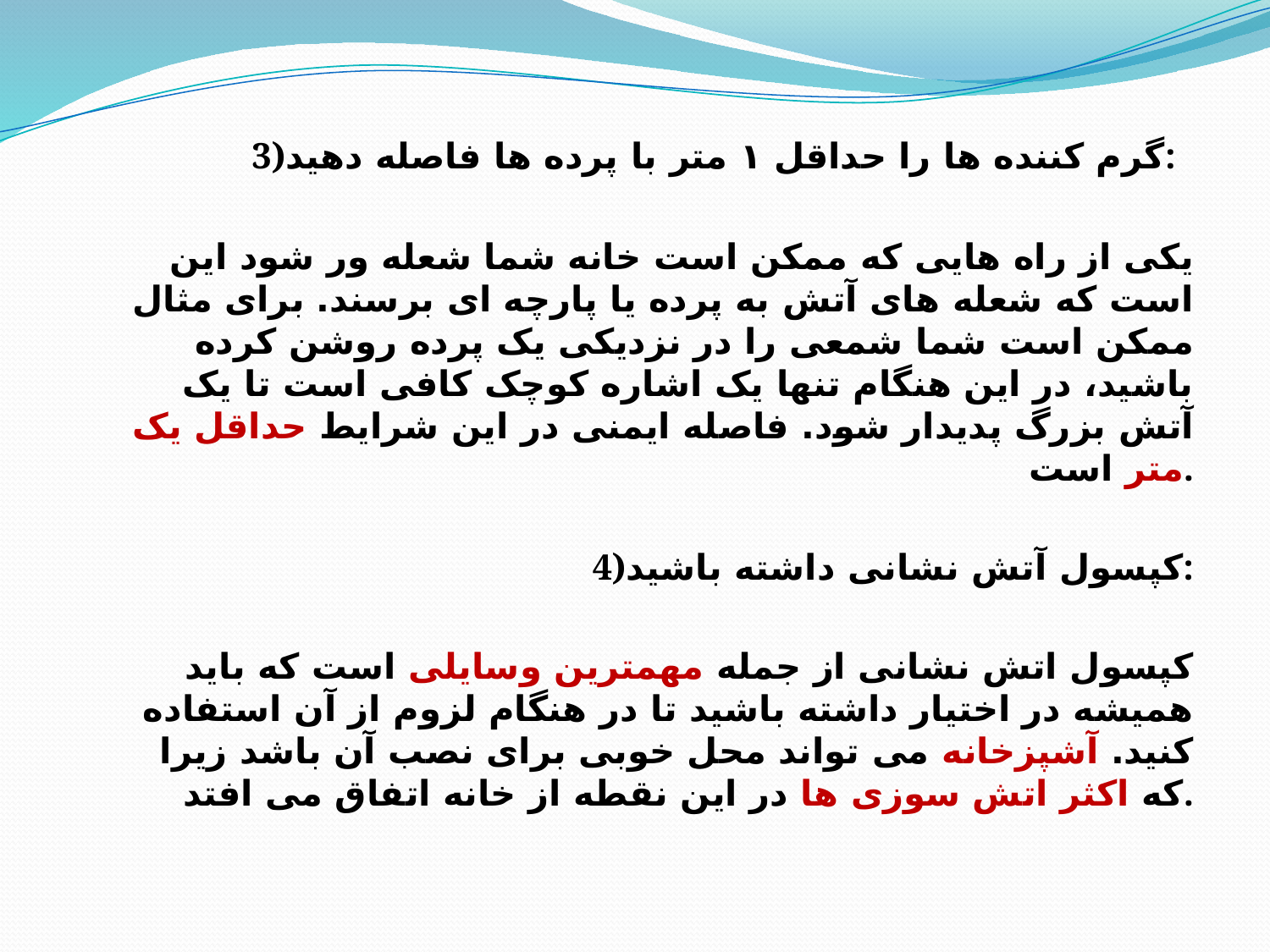

3)گرم کننده ها را حداقل ۱ متر با پرده ها فاصله دهید:

یکی از راه هایی که ممکن است خانه شما شعله ور شود این است که شعله های آتش به پرده یا پارچه ای برسند. برای مثال ممکن است شما شمعی را در نزدیکی یک پرده روشن کرده باشید، در این هنگام تنها یک اشاره کوچک کافی است تا یک آتش بزرگ پدیدار شود. فاصله ایمنی در این شرایط حداقل یک متر است.

4)کپسول آتش نشانی داشته باشید:

کپسول اتش نشانی از جمله مهمترین وسایلی است که باید همیشه در اختیار داشته باشید تا در هنگام لزوم از آن استفاده کنید. آشپزخانه می تواند محل خوبی برای نصب آن باشد زیرا که اکثر اتش سوزی ها در این نقطه از خانه اتفاق می افتد.